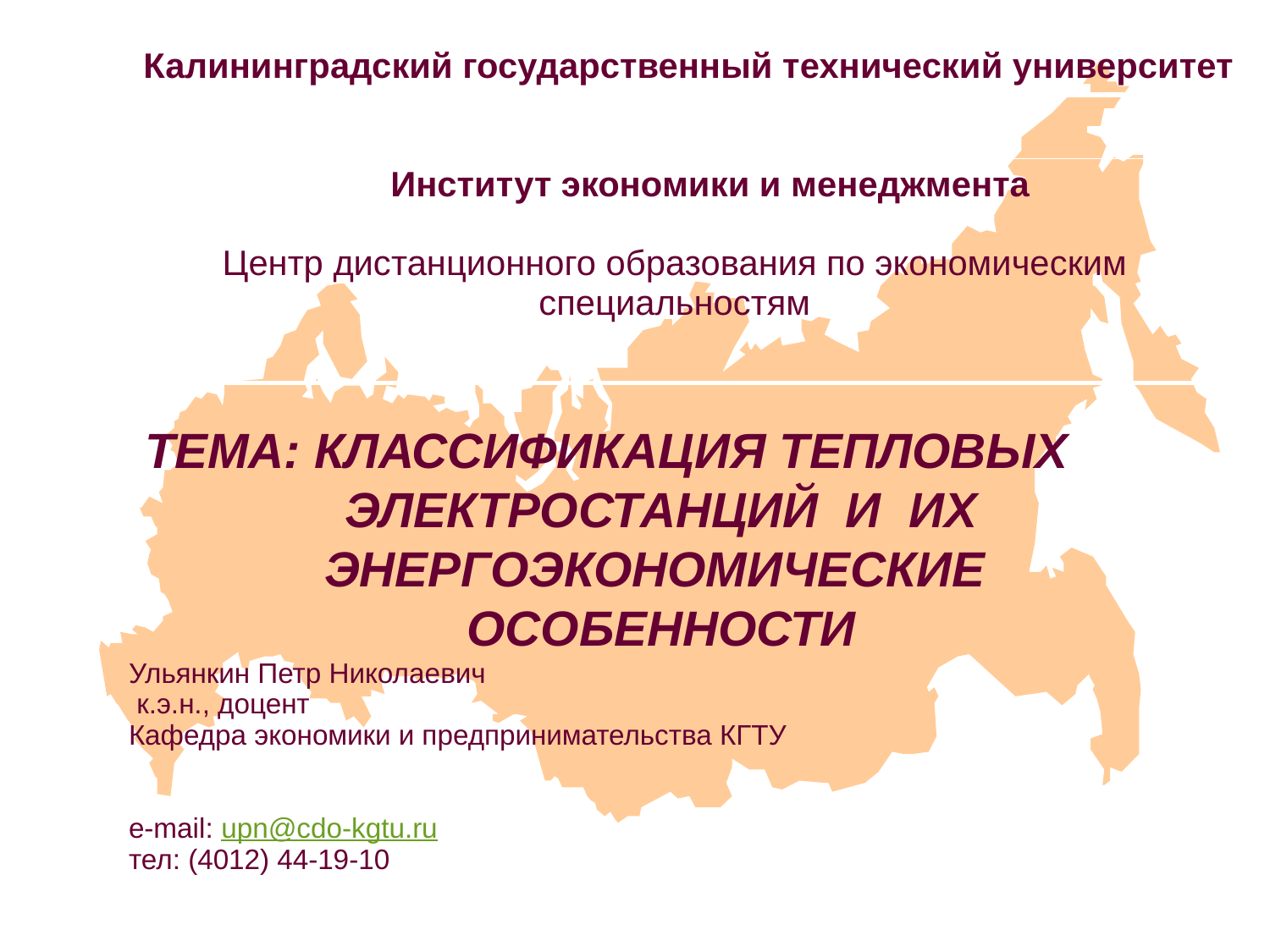

| Калининградский государственный технический университет |
| --- |

| Институт экономики и менеджмента Центр дистанционного образования по экономическим специальностям |
| --- |
ТЕМА: КЛАССИФИКАЦИЯ ТЕПЛОВЫХ         ЭЛЕКТРОСТАНЦИЙ  И  ИХ ЭНЕРГОЭКОНОМИЧЕСКИЕ  ОСОБЕННОСТИ
Ульянкин Петр Николаевич
 к.э.н., доцент
Кафедра экономики и предпринимательства КГТУ

e-mail: upn@cdo-kgtu.ru
тел: (4012) 44-19-10